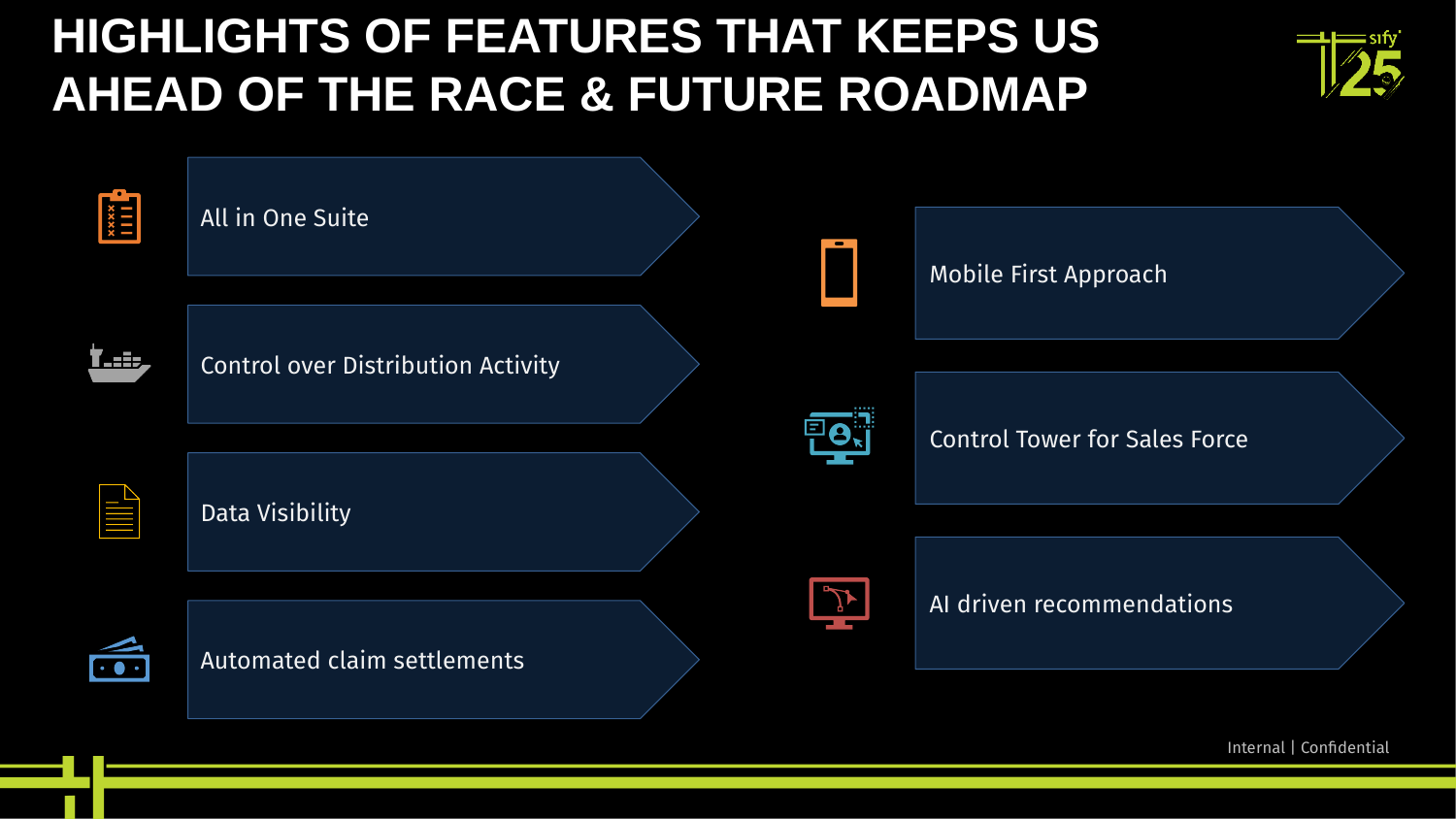

# Highlights of features that keeps us ahead of the race & Future Roadmap
All in One Suite
Control over Distribution Activity
Data Visibility
Automated claim settlements
Mobile First Approach
Control Tower for Sales Force
AI driven recommendations